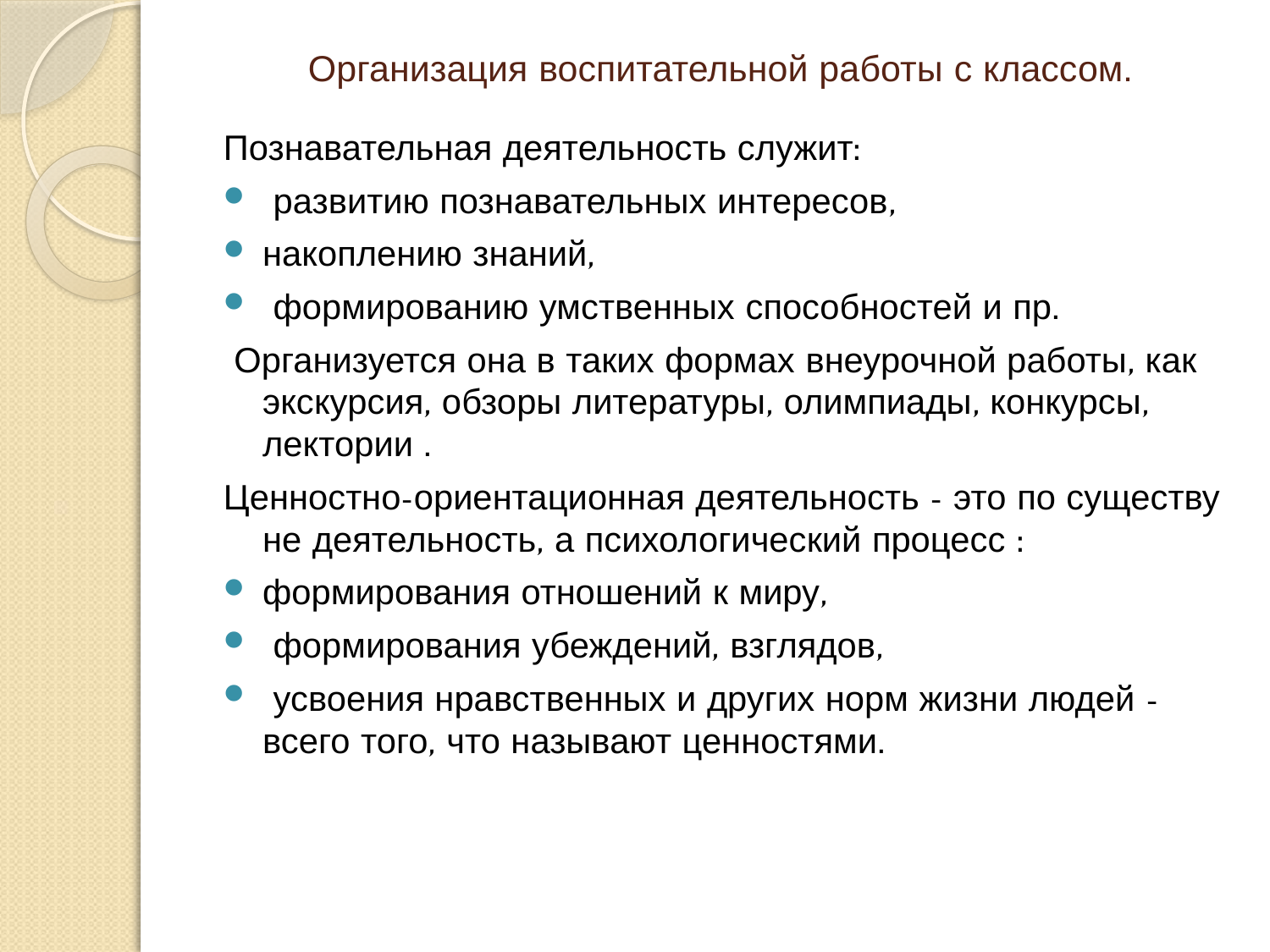

# Организация воспитательной работы с классом.
Познавательная деятельность служит:
 развитию познавательных интересов,
накоплению знаний,
 формированию умственных способностей и пр.
 Организуется она в таких формах внеурочной работы, как экскурсия, обзоры литературы, олимпиады, конкурсы, лектории .
Ценностно-ориентационная деятельность - это по существу не деятельность, а психологический процесс :
формирования отношений к миру,
 формирования убеждений, взглядов,
 усвоения нравственных и других норм жизни людей -всего того, что называют ценностями.